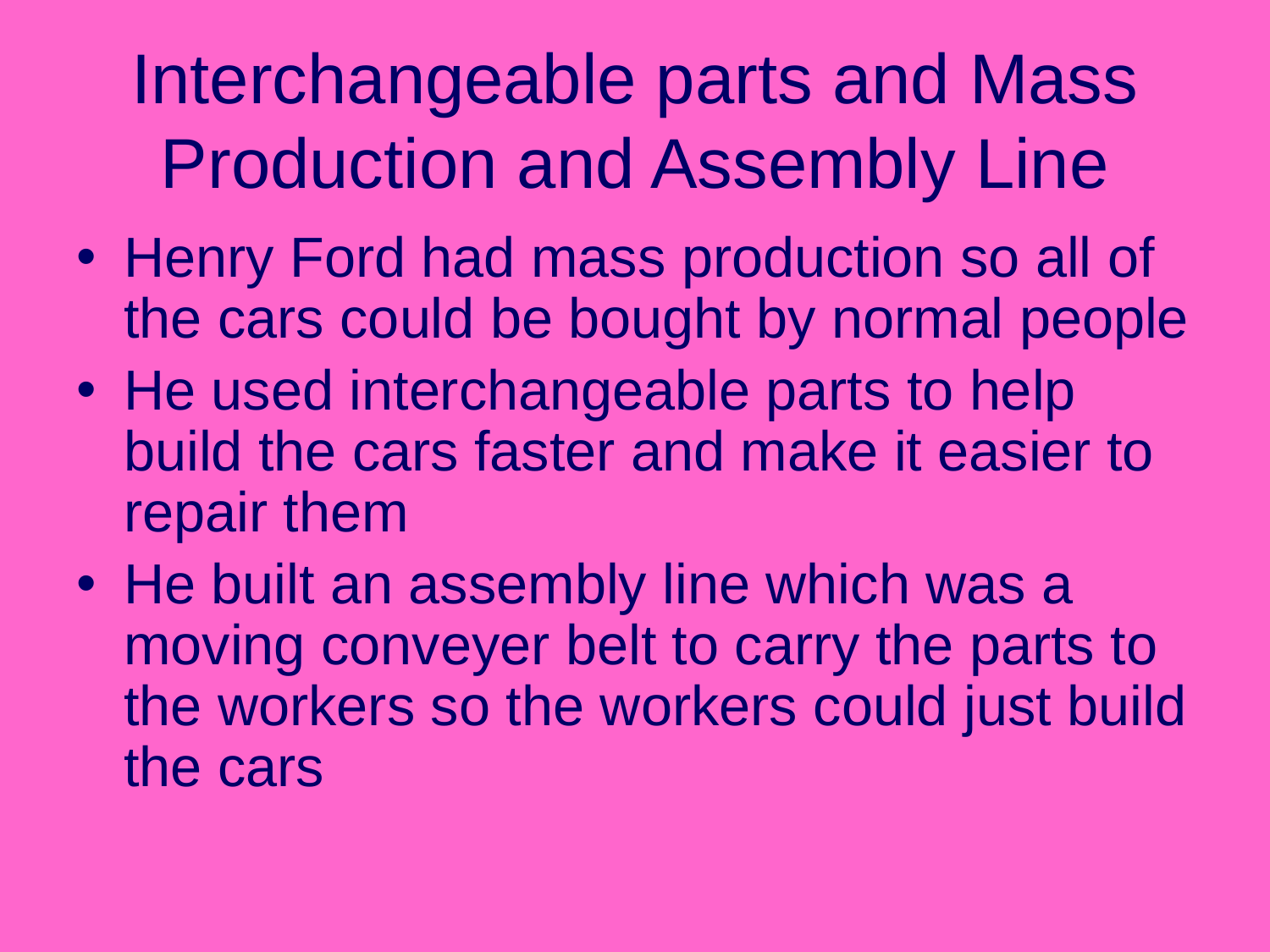

# Interchangeable parts and Mass Production and Assembly Line
Henry Ford had mass production so all of the cars could be bought by normal people
He used interchangeable parts to help build the cars faster and make it easier to repair them
He built an assembly line which was a moving conveyer belt to carry the parts to the workers so the workers could just build the cars